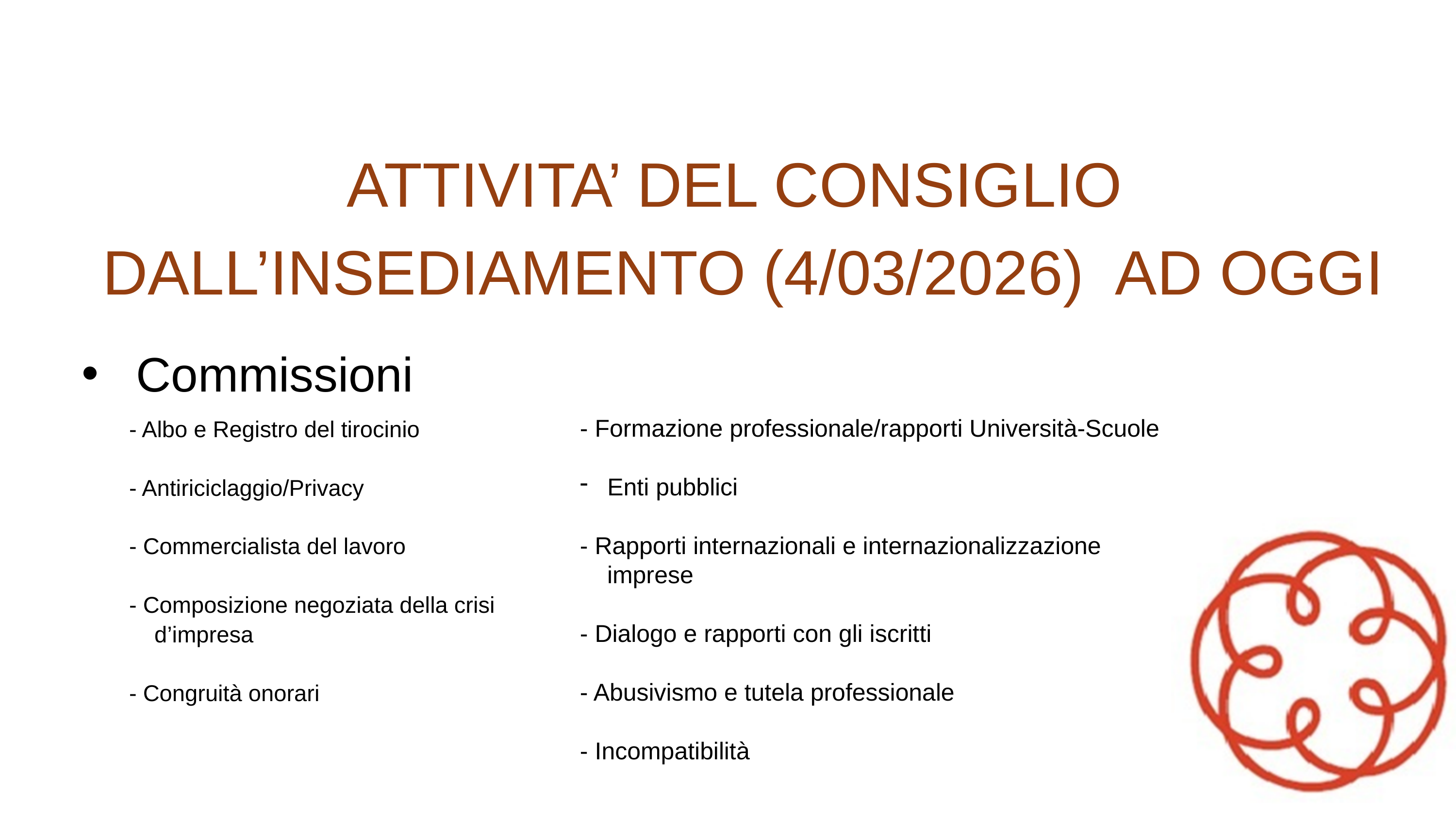

ATTIVITA’ DEL CONSIGLIO
DALL’INSEDIAMENTO (4/03/2026)  AD OGGI

 Commissioni
- Albo e Registro del tirocinio

- Antiriciclaggio/Privacy

- Commercialista del lavoro

- Composizione negoziata della crisi
    d’impresa

- Congruità onorari

- Formazione professionale/rapporti Università-Scuole

Enti pubblici

- Rapporti internazionali e internazionalizzazione
    imprese

- Dialogo e rapporti con gli iscritti

- Abusivismo e tutela professionale

- Incompatibilità